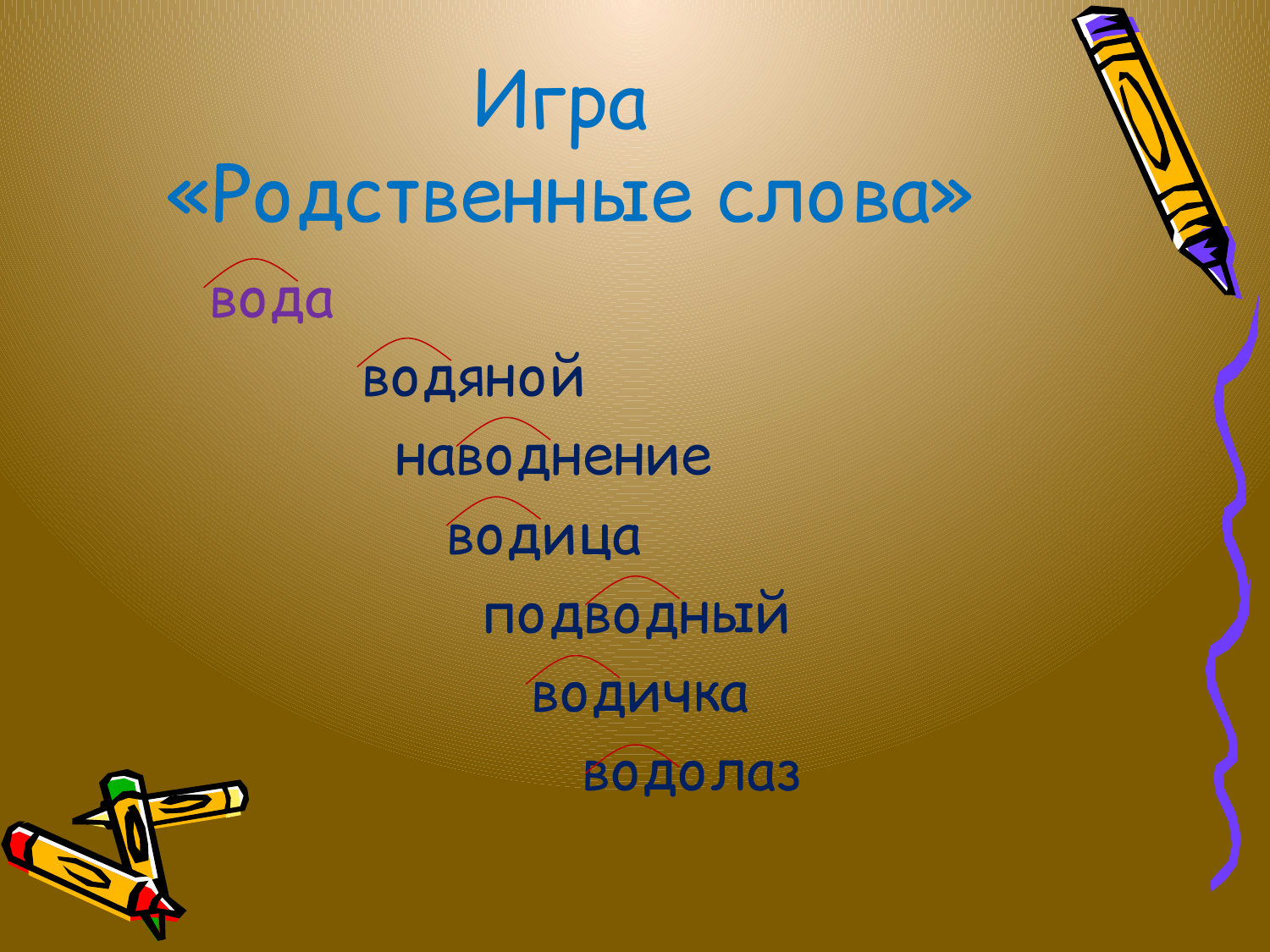

# Игра «Родственные слова»
      вода
               водяной
                 наводнение
                    водица
                      подводный
                         водичка
                            водолаз